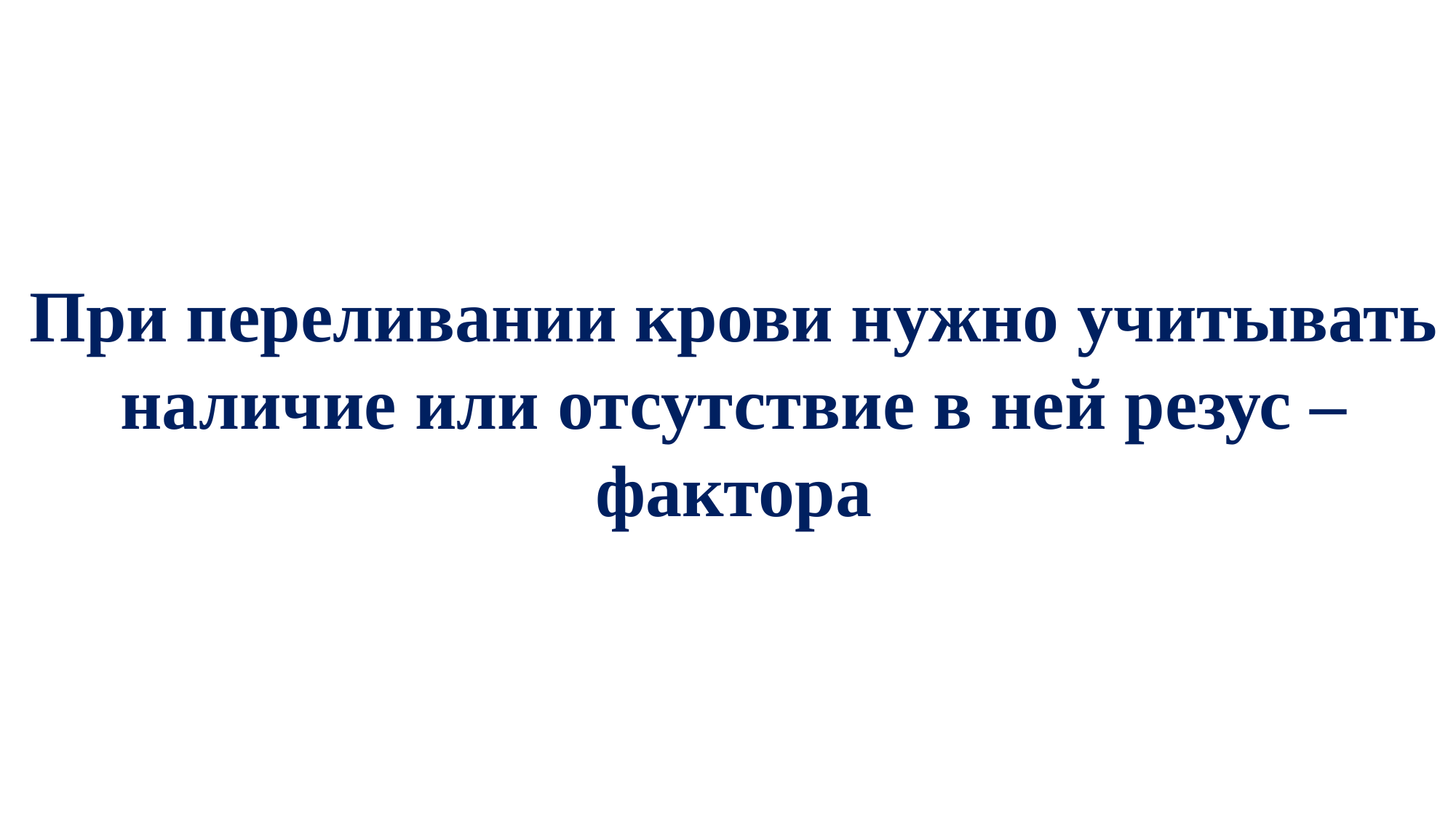

При переливании крови нужно учитывать наличие или отсутствие в ней резус –фактора